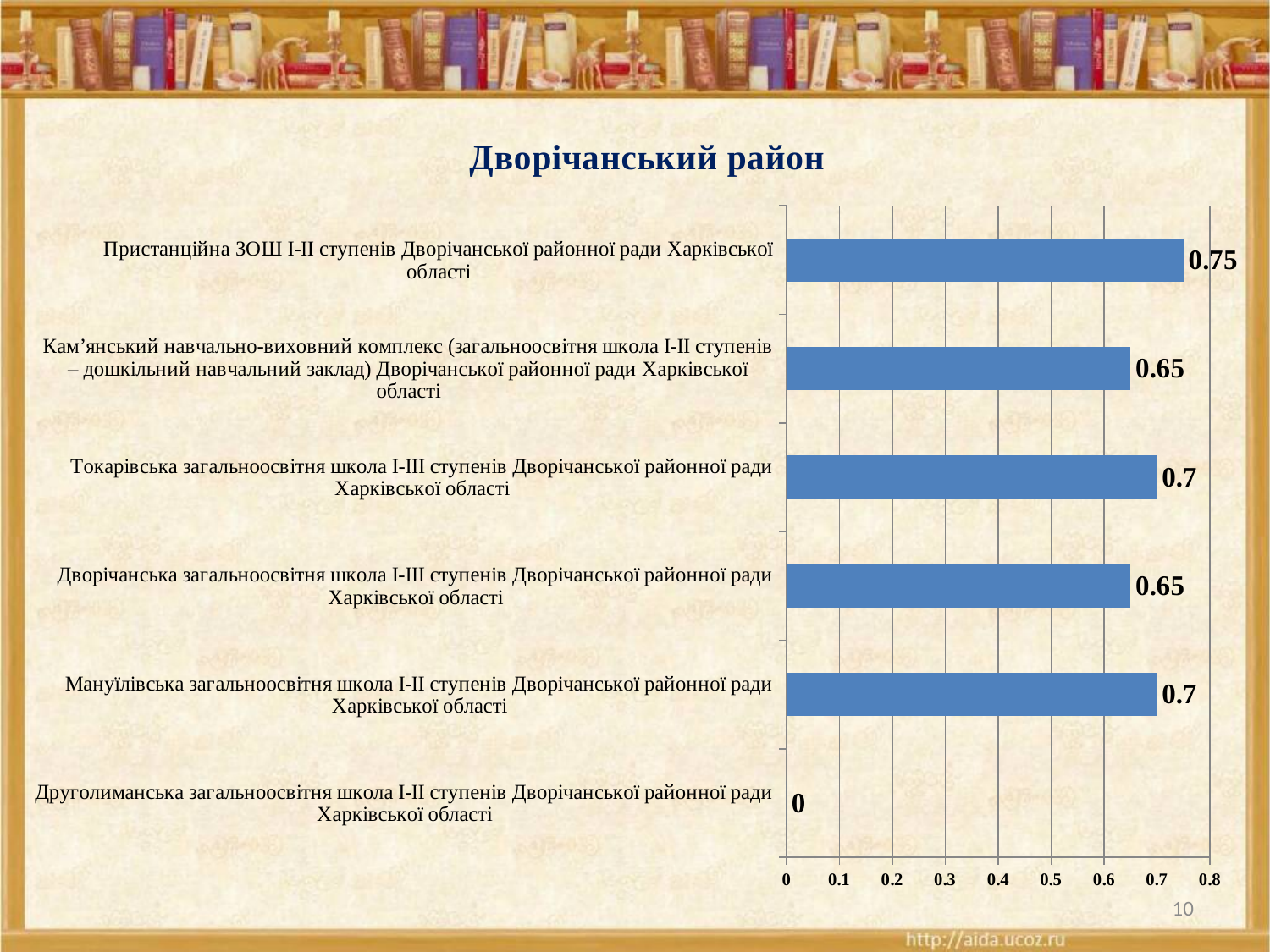

### Chart: Дворічанський район

| Category | Дворічанський район |
|---|---|
| Друголиманська загальноосвітня школа І-ІІ ступенів Дворічанської районної ради Харківської області | 0.0 |
| Мануїлівська загальноосвітня школа І-ІІ ступенів Дворічанської районної ради Харківської області | 0.7 |
| Дворічанська загальноосвітня школа І-ІІІ ступенів Дворічанської районної ради Харківської області | 0.65 |
| Токарівська загальноосвітня школа І-ІІІ ступенів Дворічанської районної ради Харківської області | 0.7 |
| Камʼянський навчально-виховний комплекс (загальноосвітня школа І-ІІ ступенів – дошкільний навчальний заклад) Дворічанської районної ради Харківської області | 0.65 |
| Пристанційна ЗОШ І-ІІ ступенів Дворічанської районної ради Харківської області | 0.75 |
10